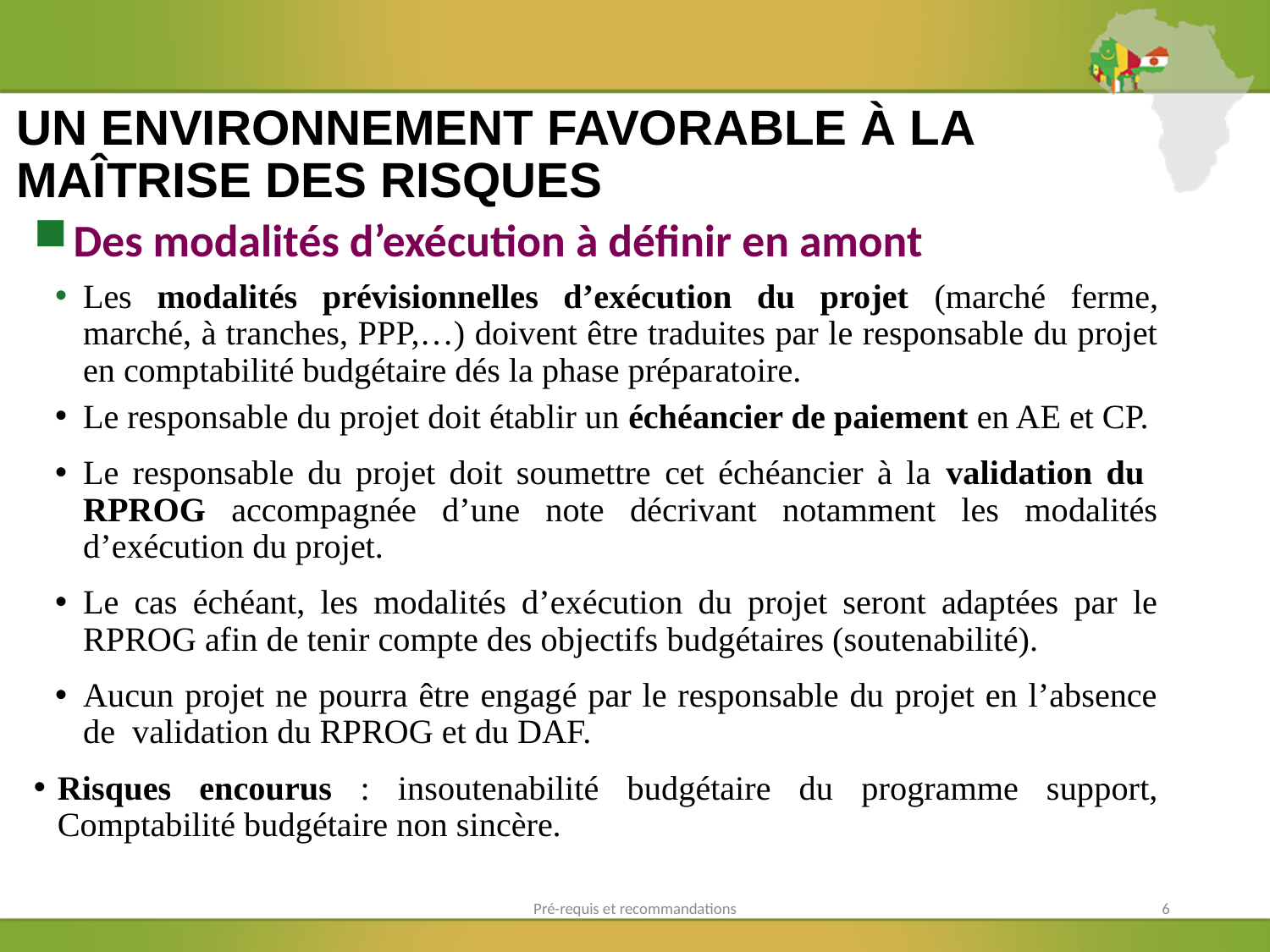

# UN ENVIRONNEMENT FAVORABLE À LA MAÎTRISE DES RISQUES
Des modalités d’exécution à définir en amont
Les modalités prévisionnelles d’exécution du projet (marché ferme, marché, à tranches, PPP,…) doivent être traduites par le responsable du projet en comptabilité budgétaire dés la phase préparatoire.
Le responsable du projet doit établir un échéancier de paiement en AE et CP.
Le responsable du projet doit soumettre cet échéancier à la validation du  RPROG accompagnée d’une note décrivant notamment les modalités d’exécution du projet.
Le cas échéant, les modalités d’exécution du projet seront adaptées par le RPROG afin de tenir compte des objectifs budgétaires (soutenabilité).
Aucun projet ne pourra être engagé par le responsable du projet en l’absence de  validation du RPROG et du DAF.
Risques encourus : insoutenabilité budgétaire du programme support, Comptabilité budgétaire non sincère.

Pré-requis et recommandations
6